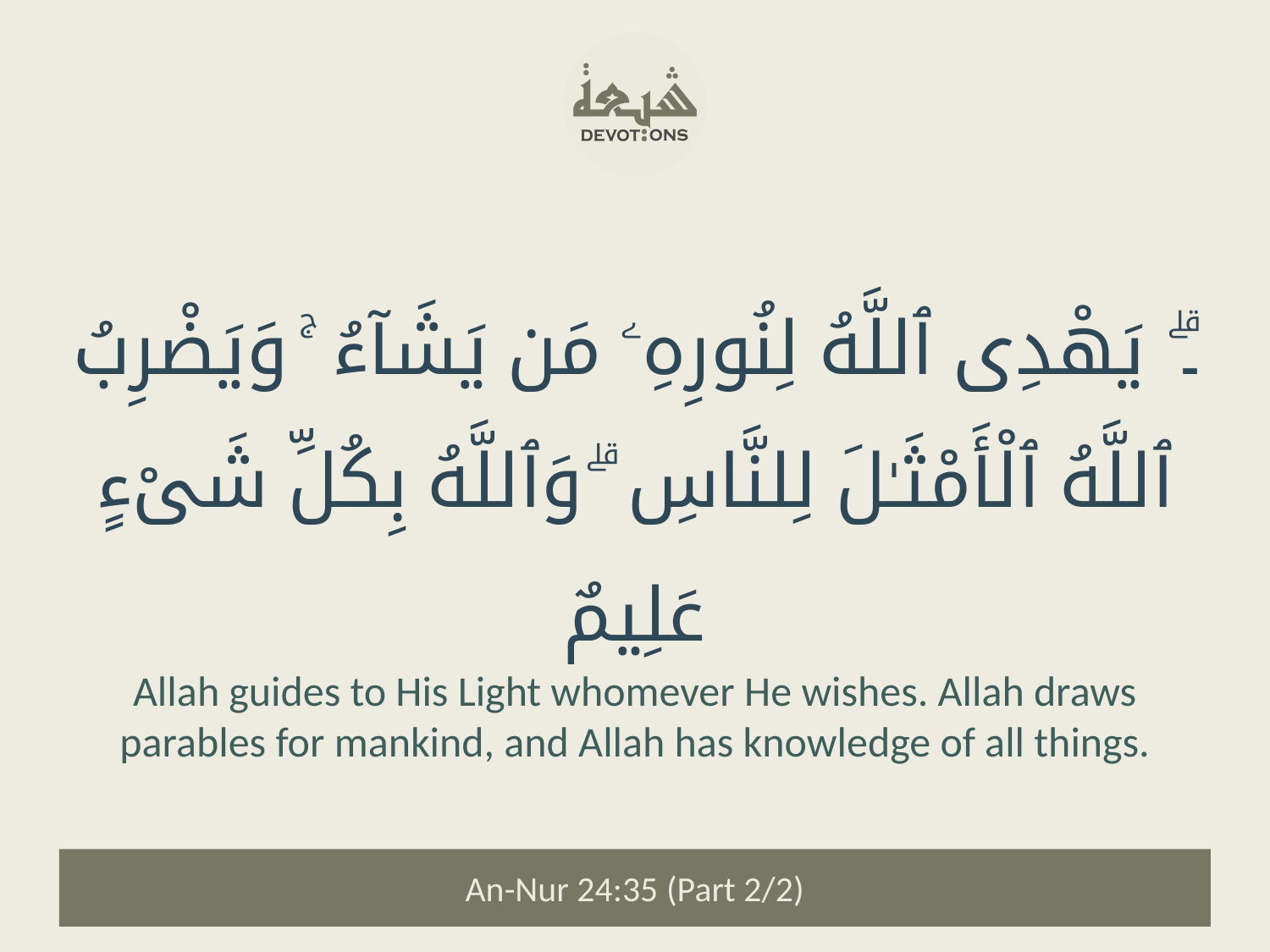

۔ۗ  يَهْدِى ٱللَّهُ لِنُورِهِۦ مَن يَشَآءُ ۚ وَيَضْرِبُ ٱللَّهُ ٱلْأَمْثَـٰلَ لِلنَّاسِ ۗ وَٱللَّهُ بِكُلِّ شَىْءٍ عَلِيمٌ
Allah guides to His Light whomever He wishes. Allah draws parables for mankind, and Allah has knowledge of all things.
An-Nur 24:35 (Part 2/2)